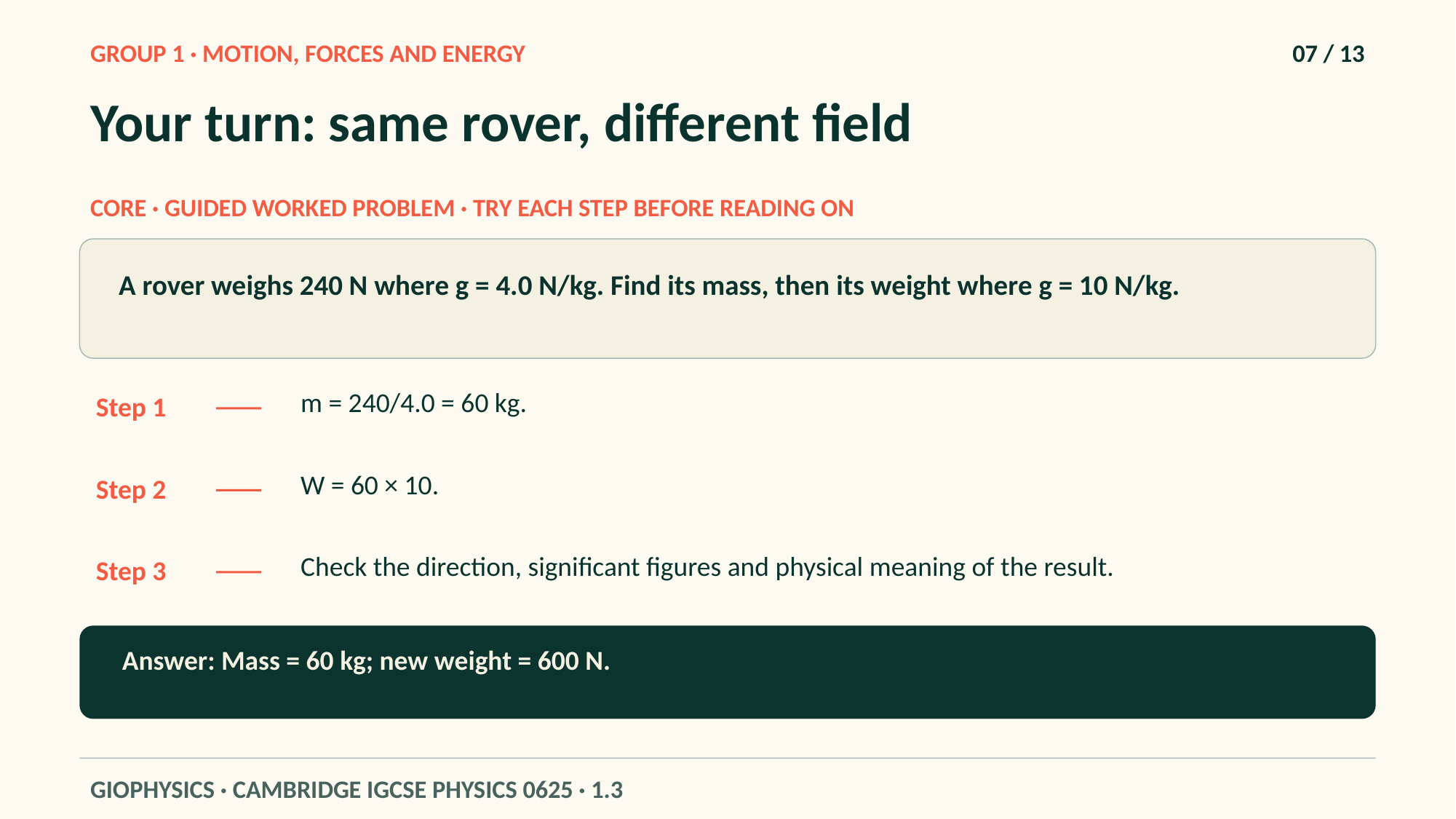

GROUP 1 · MOTION, FORCES AND ENERGY
07 / 13
Your turn: same rover, different field
CORE · GUIDED WORKED PROBLEM · TRY EACH STEP BEFORE READING ON

A rover weighs 240 N where g = 4.0 N/kg. Find its mass, then its weight where g = 10 N/kg.
m = 240/4.0 = 60 kg.
Step 1

W = 60 × 10.
Step 2

Check the direction, significant figures and physical meaning of the result.
Step 3

Answer: Mass = 60 kg; new weight = 600 N.

GIOPHYSICS · CAMBRIDGE IGCSE PHYSICS 0625 · 1.3